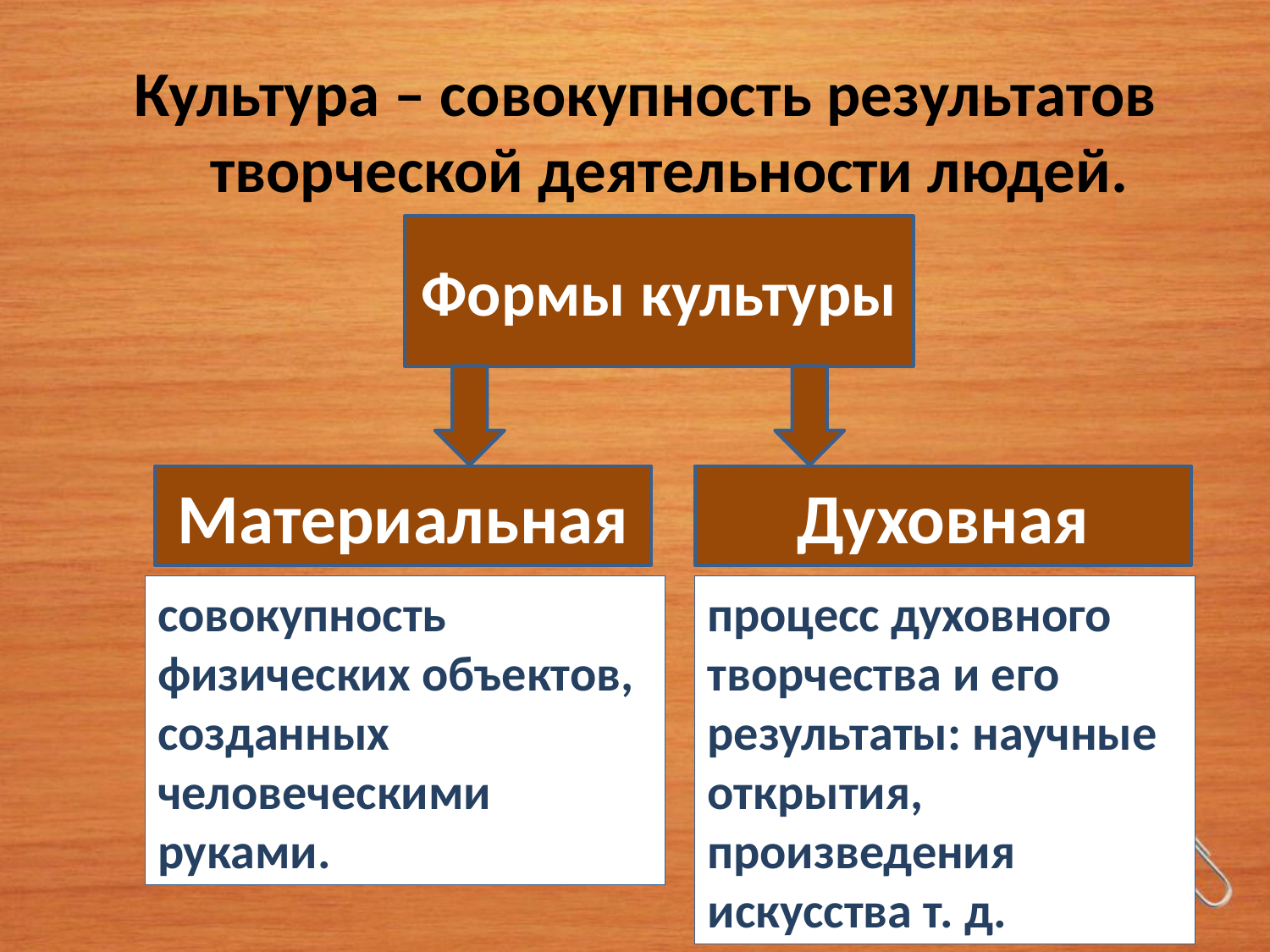

Культура – совокупность результатов творческой деятельности людей.

Формы культуры

Материальная
Духовная
совокупность физических объектов, созданных человеческими руками.
процесс духовного творчества и его результаты: научные открытия, произведения искусства т. д.